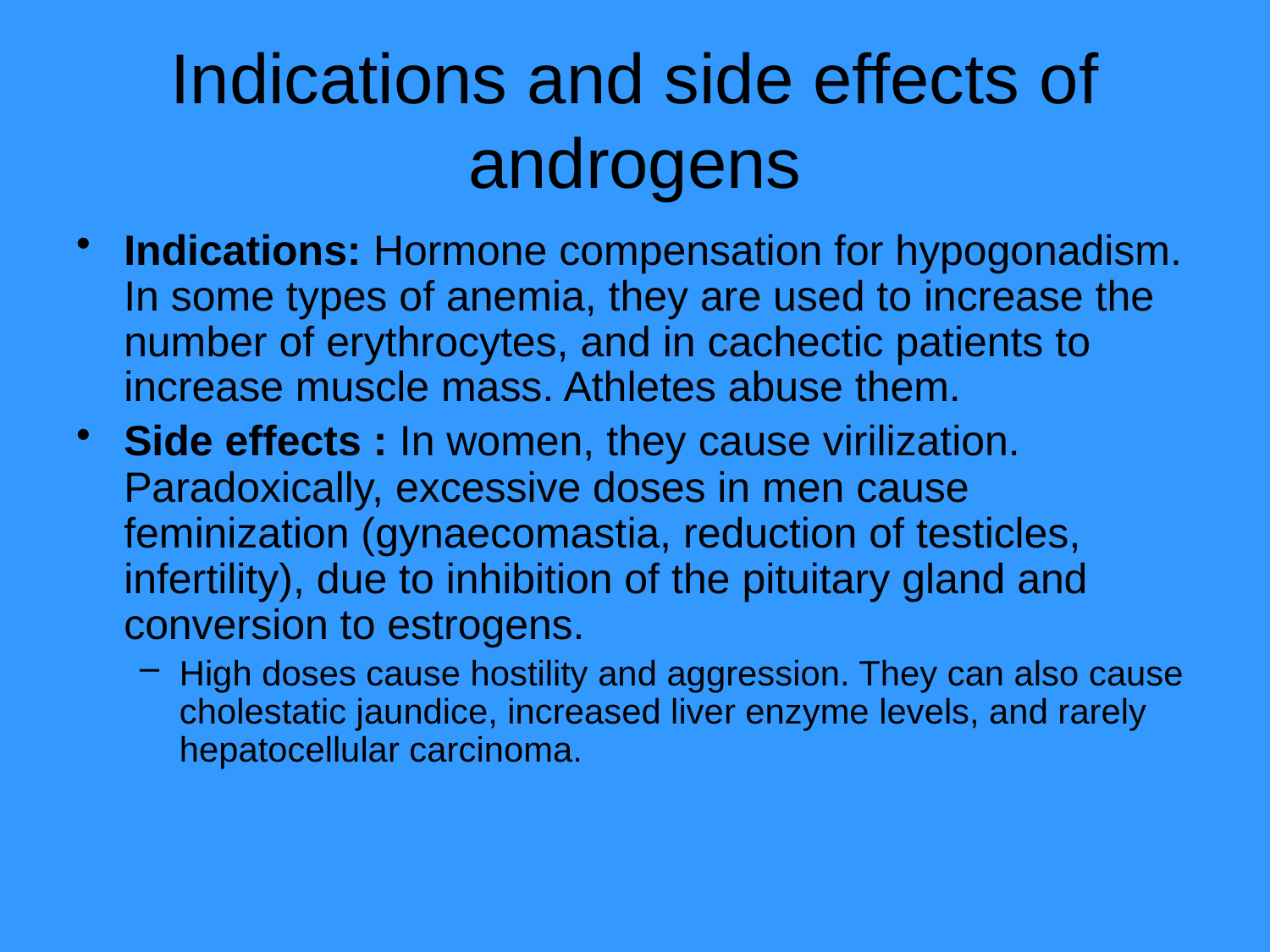

# Indications and side effects of androgens
Indications: Hormone compensation for hypogonadism. In some types of anemia, they are used to increase the number of erythrocytes, and in cachectic patients to increase muscle mass. Athletes abuse them.
Side effects : In women, they cause virilization. Paradoxically, excessive doses in men cause feminization (gynaecomastia, reduction of testicles, infertility), due to inhibition of the pituitary gland and conversion to estrogens.
High doses cause hostility and aggression. They can also cause cholestatic jaundice, increased liver enzyme levels, and rarely hepatocellular carcinoma.